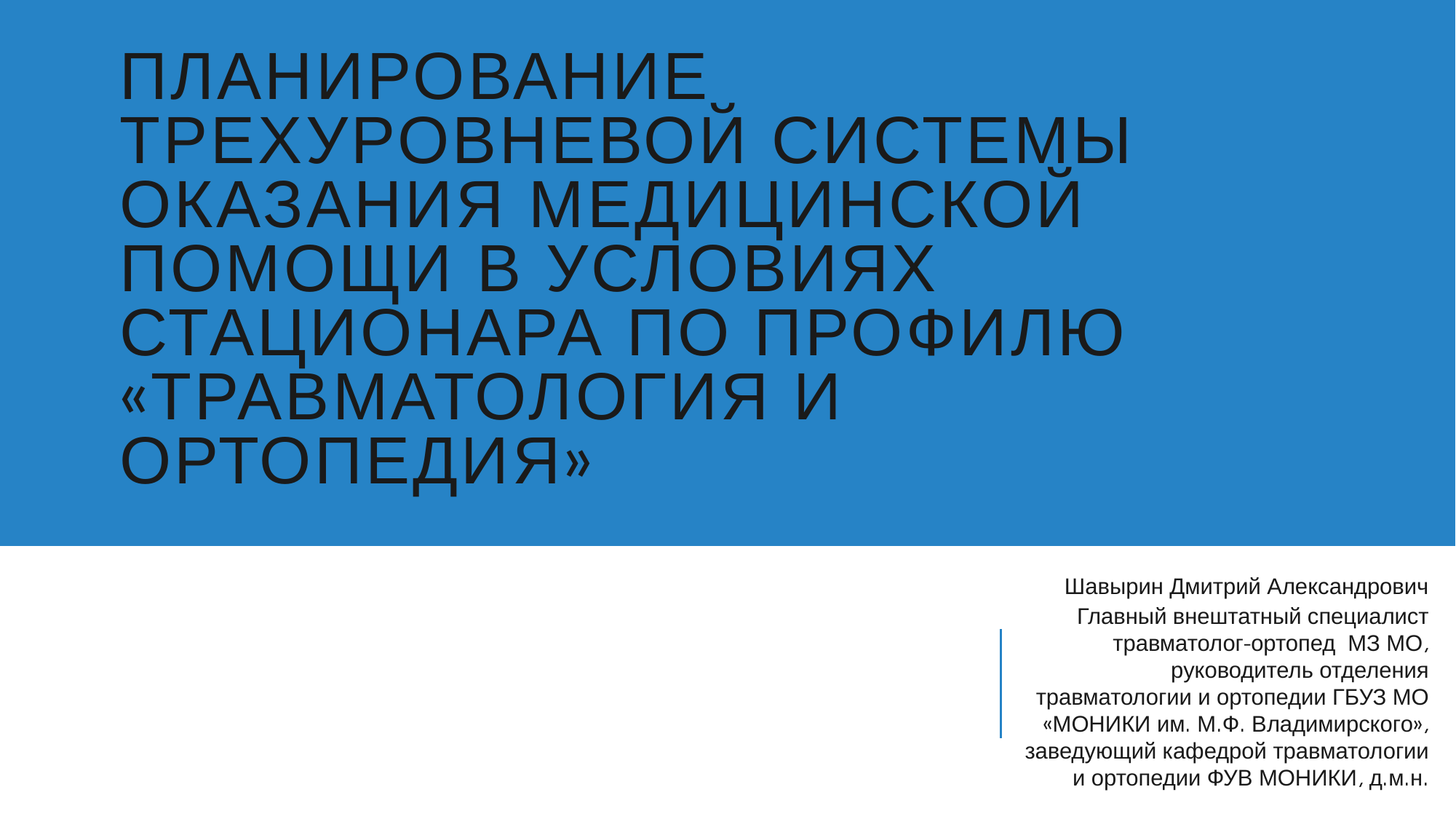

# ПЛАНИРОВАНИЕ ТРЕХУРОВНЕВОЙ СИСТЕМЫ ОКАЗАНИЯ МЕДИЦИНСКОЙ ПОМОЩИ В УСЛОВИЯХ СТАЦИОНАРА ПО ПРОФИЛЮ «ТРАВМАТОЛОГИЯ И ОРТОПЕДИЯ»
Шавырин Дмитрий Александрович
Главный внештатный специалист травматолог-ортопед  МЗ МО, руководитель отделения травматологии и ортопедии ГБУЗ МО «МОНИКИ им. М.Ф. Владимирского», заведующий кафедрой травматологии и ортопедии ФУВ МОНИКИ, д.м.н.